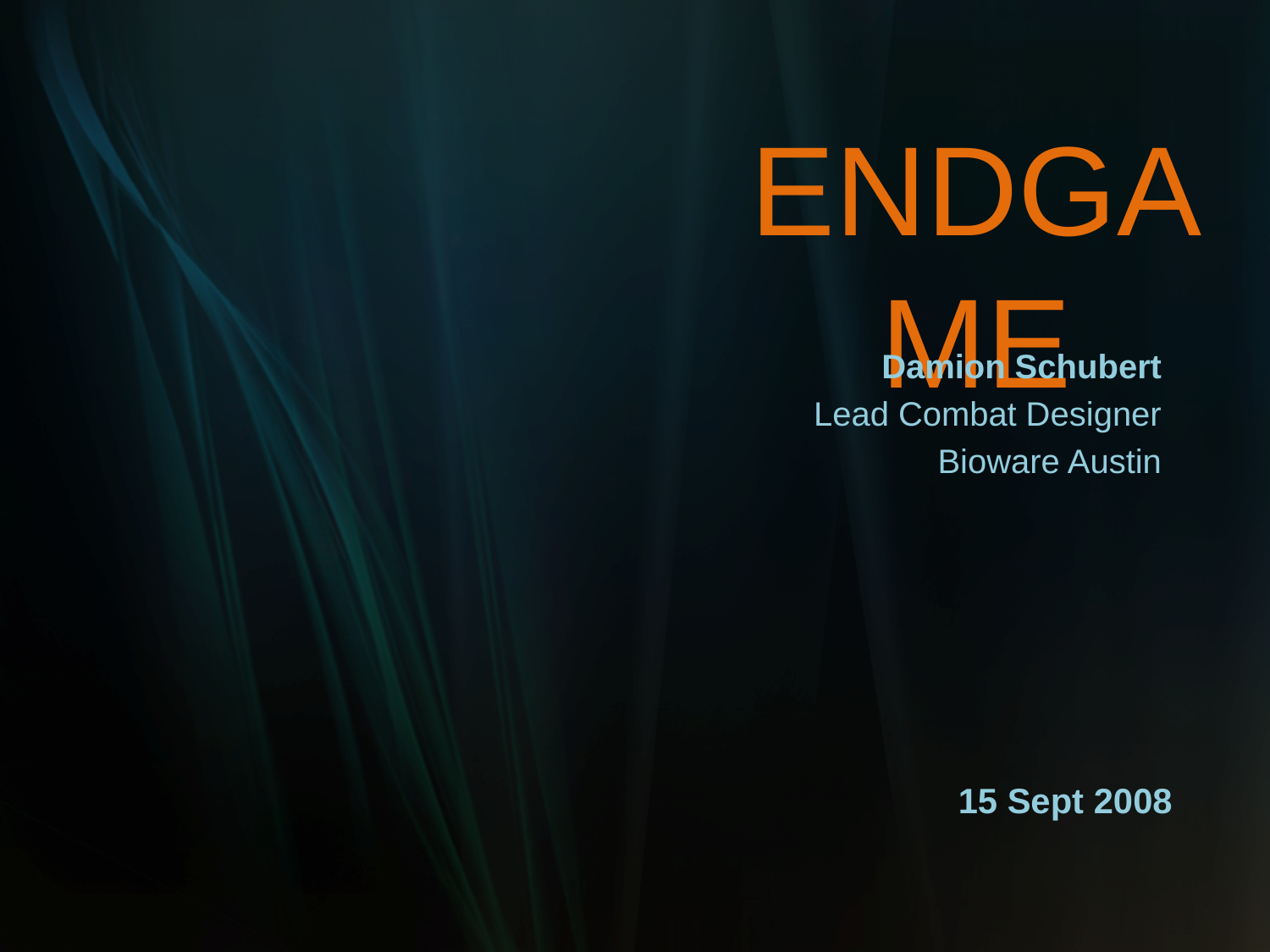

# ENDGAME
Damion Schubert
Lead Combat Designer
Bioware Austin
15 Sept 2008